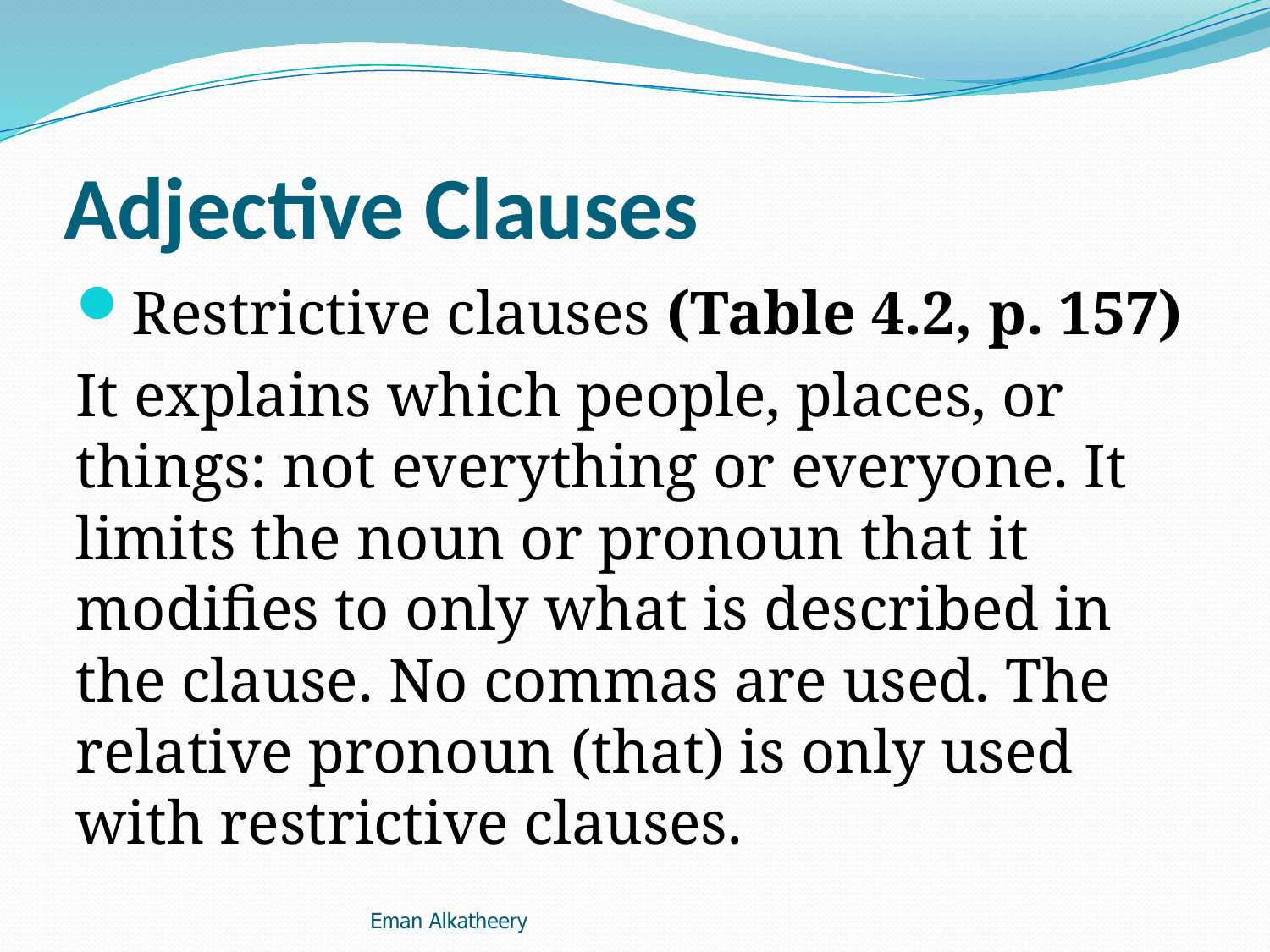

# Adjective Clauses
Restrictive clauses (Table 4.2, p. 157)
It explains which people, places, or things: not everything or everyone. It limits the noun or pronoun that it modifies to only what is described in the clause. No commas are used. The relative pronoun (that) is only used with restrictive clauses.
Eman Alkatheery